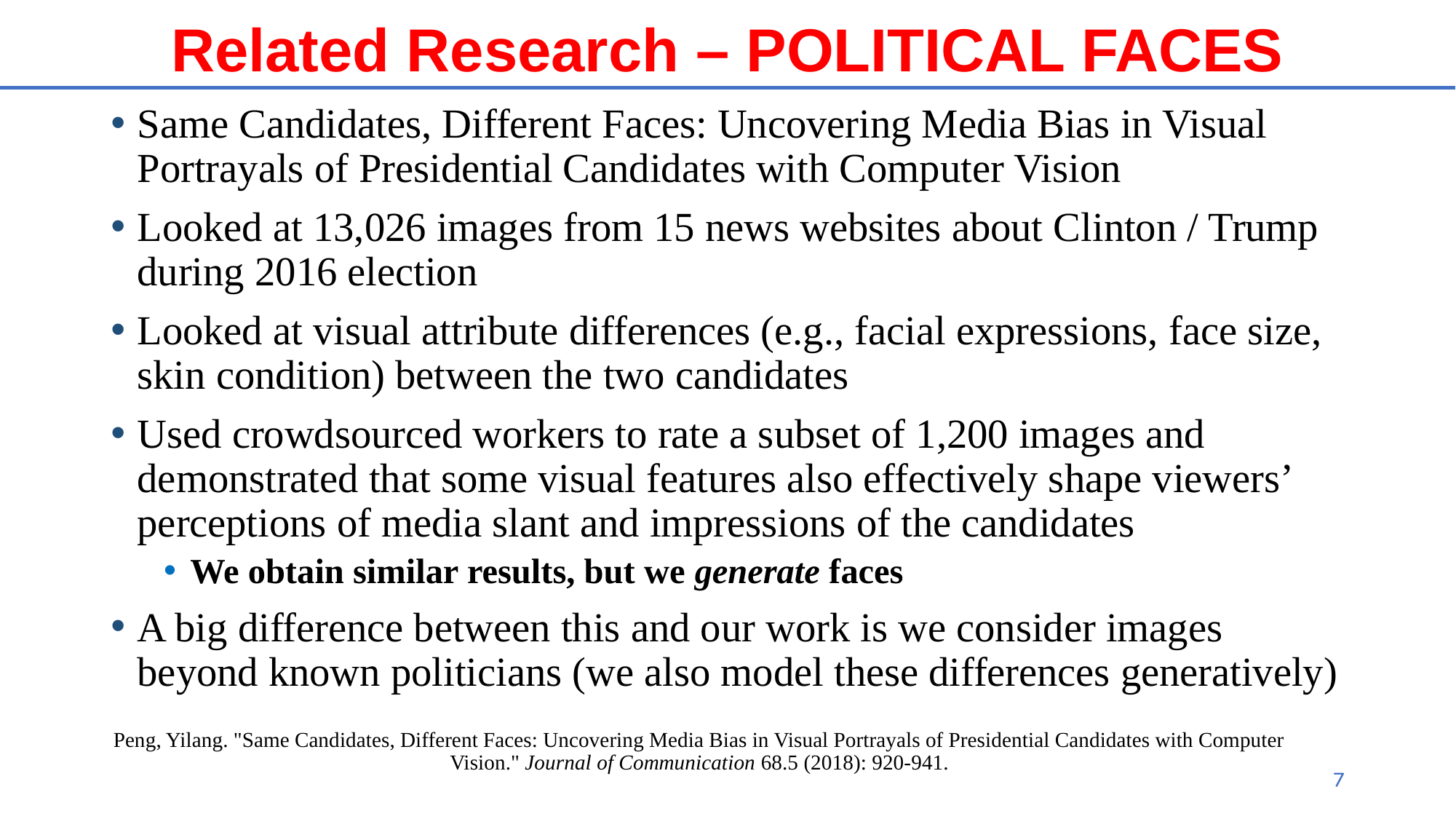

# Related Research – POLITICAL FACES
Same Candidates, Different Faces: Uncovering Media Bias in Visual Portrayals of Presidential Candidates with Computer Vision
Looked at 13,026 images from 15 news websites about Clinton / Trump during 2016 election
Looked at visual attribute differences (e.g., facial expressions, face size, skin condition) between the two candidates
Used crowdsourced workers to rate a subset of 1,200 images and demonstrated that some visual features also effectively shape viewers’ perceptions of media slant and impressions of the candidates
We obtain similar results, but we generate faces
A big difference between this and our work is we consider images beyond known politicians (we also model these differences generatively)
Peng, Yilang. "Same Candidates, Different Faces: Uncovering Media Bias in Visual Portrayals of Presidential Candidates with Computer Vision." Journal of Communication 68.5 (2018): 920-941.

7